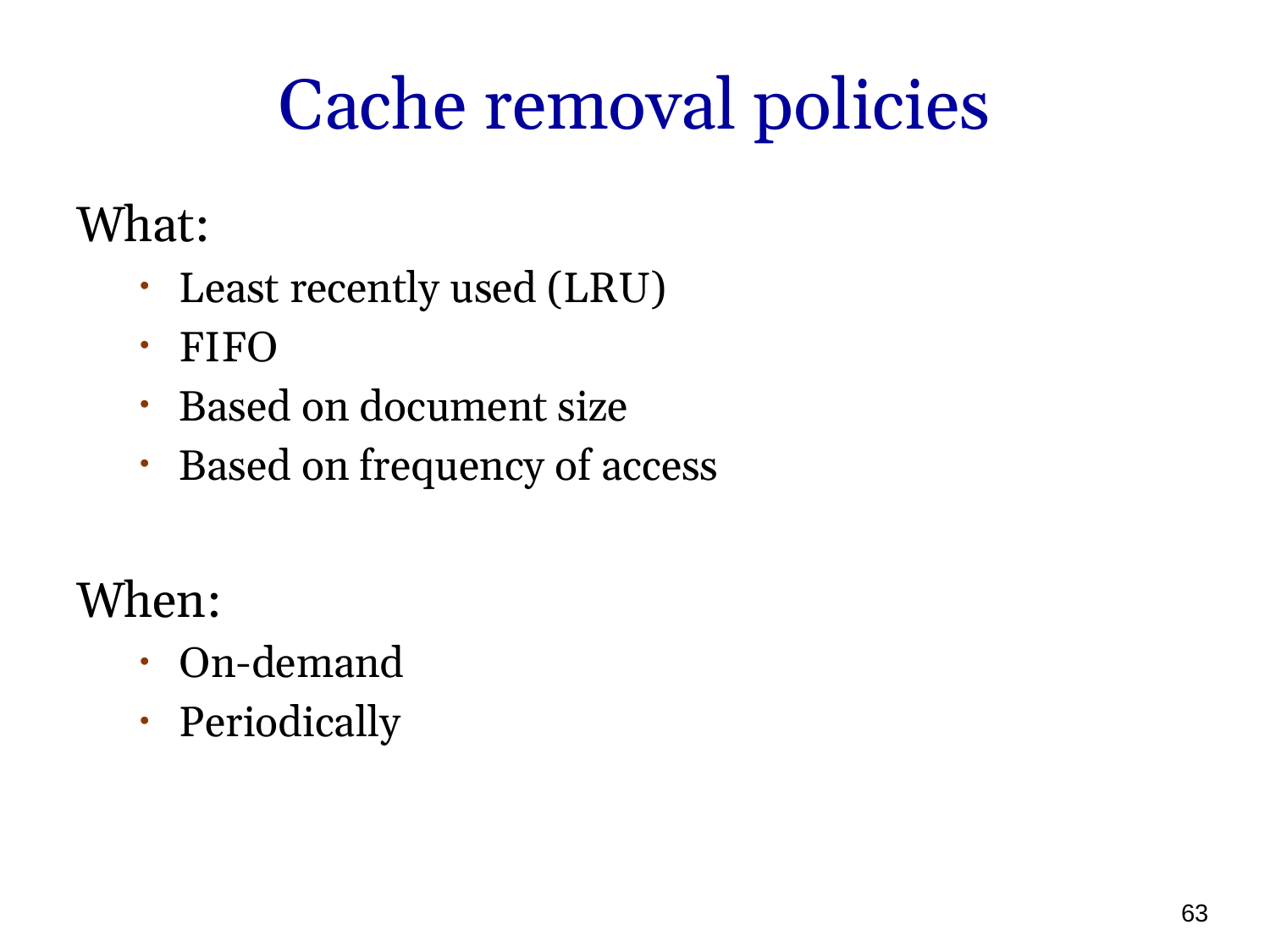

# Cache removal policies
What:
Least recently used (LRU)
FIFO
Based on document size
Based on frequency of access

When:
On-demand
Periodically
63